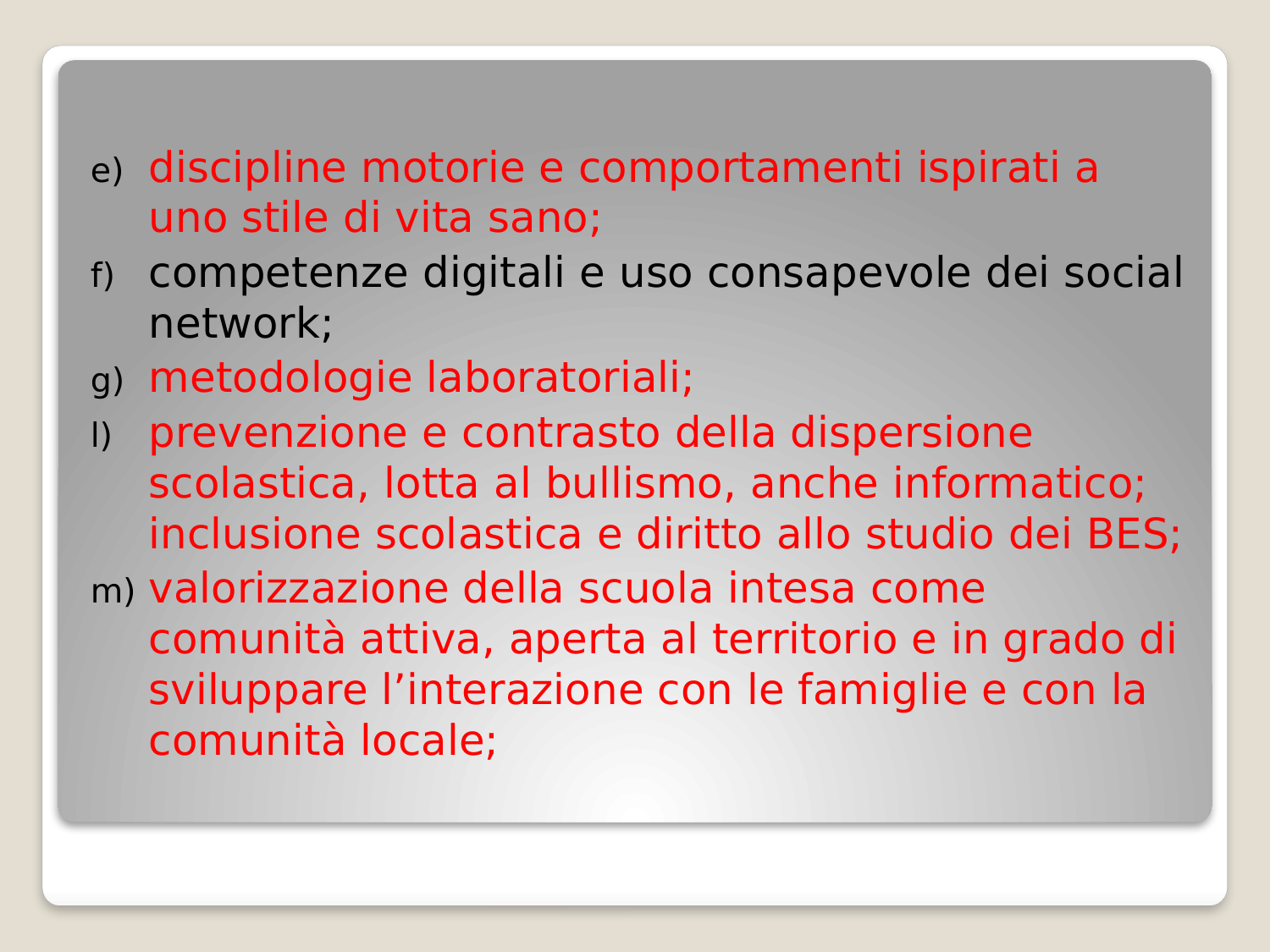

discipline motorie e comportamenti ispirati a uno stile di vita sano;
competenze digitali e uso consapevole dei social network;
metodologie laboratoriali;
prevenzione e contrasto della dispersione scolastica, lotta al bullismo, anche informatico; inclusione scolastica e diritto allo studio dei BES;
valorizzazione della scuola intesa come comunità attiva, aperta al territorio e in grado di sviluppare l’interazione con le famiglie e con la comunità locale;